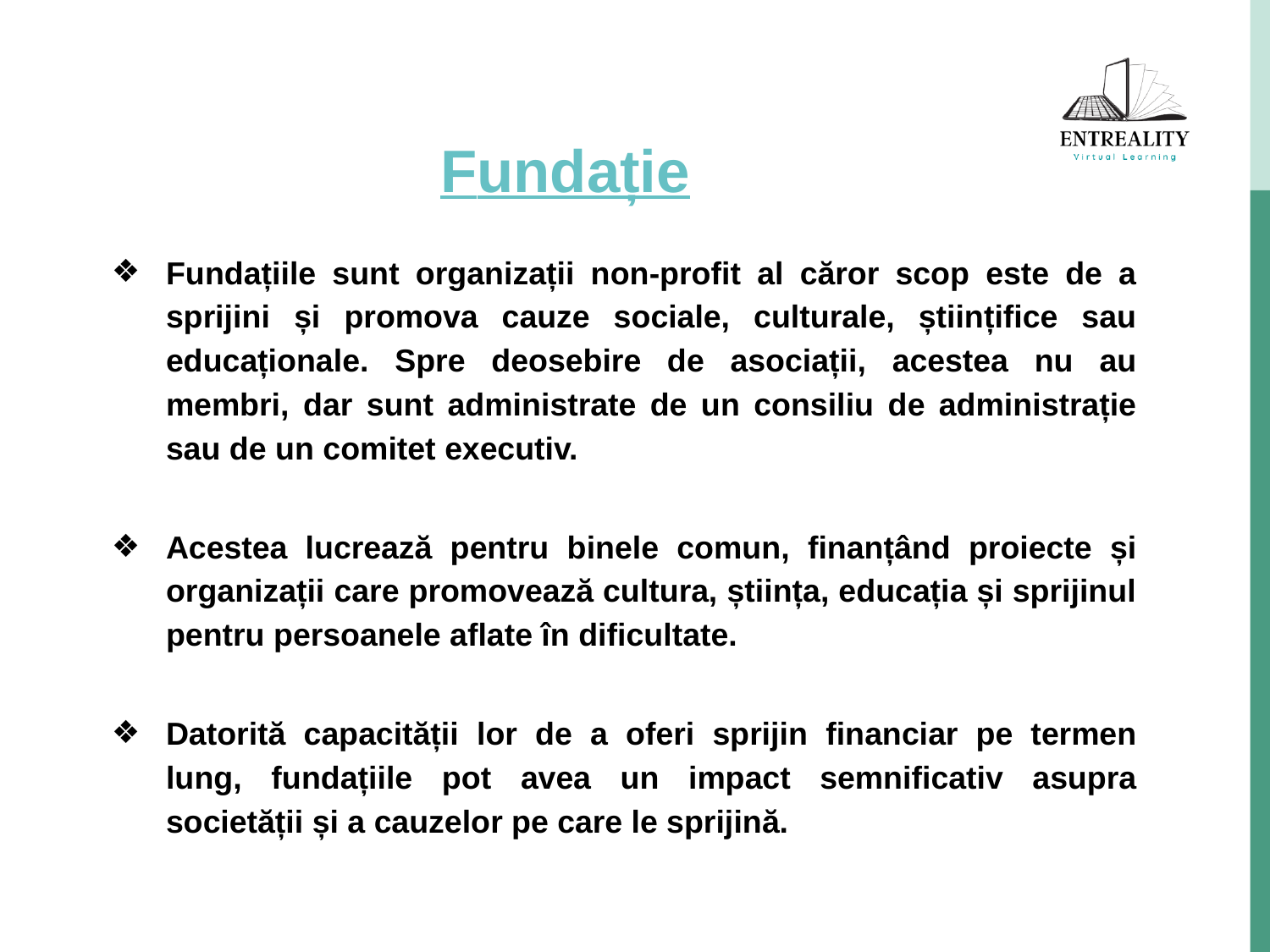

# Fundație
Fundațiile sunt organizații non-profit al căror scop este de a sprijini și promova cauze sociale, culturale, științifice sau educaționale. Spre deosebire de asociații, acestea nu au membri, dar sunt administrate de un consiliu de administrație sau de un comitet executiv.

Acestea lucrează pentru binele comun, finanțând proiecte și organizații care promovează cultura, știința, educația și sprijinul pentru persoanele aflate în dificultate.

Datorită capacității lor de a oferi sprijin financiar pe termen lung, fundațiile pot avea un impact semnificativ asupra societății și a cauzelor pe care le sprijină.